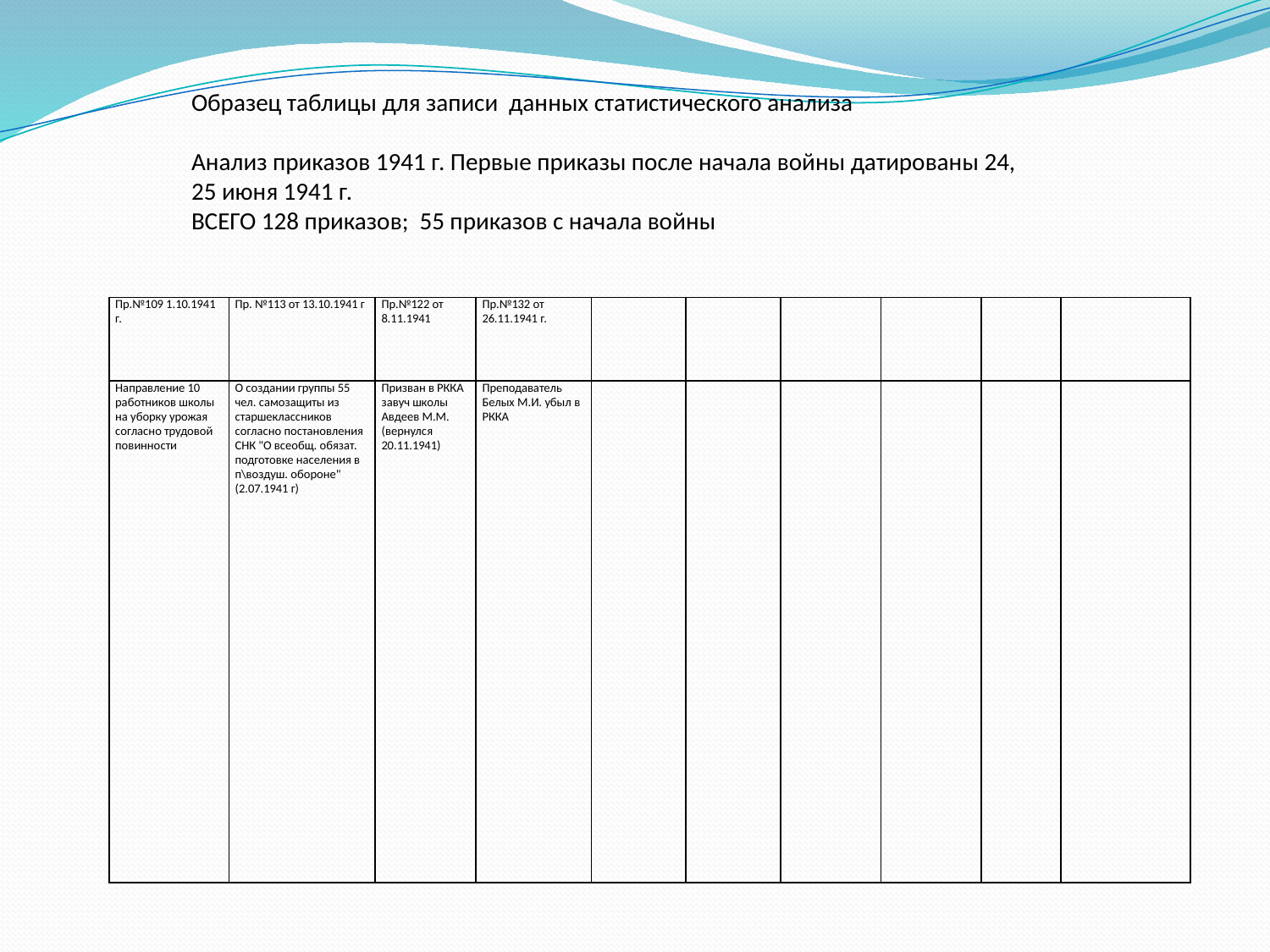

Образец таблицы для записи  данных статистического анализа

Анализ приказов 1941 г. Первые приказы после начала войны датированы 24, 25 июня 1941 г.
ВСЕГО 128 приказов;  55 приказов с начала войны
| Пр.№109 1.10.1941 г. | Пр. №113 от 13.10.1941 г | Пр.№122 от 8.11.1941 | Пр.№132 от 26.11.1941 г. |  |  |  |  |  |  |
| --- | --- | --- | --- | --- | --- | --- | --- | --- | --- |
| Направление 10 работников школы на уборку урожая согласно трудовой повинности | О создании группы 55 чел. самозащиты из старшеклассников согласно постановления СНК "О всеобщ. обязат. подготовке населения в п\воздуш. обороне" (2.07.1941 г) | Призван в РККА завуч школы Авдеев М.М. (вернулся 20.11.1941) | Преподаватель Белых М.И. убыл в РККА |  |  |  |  |  |  |